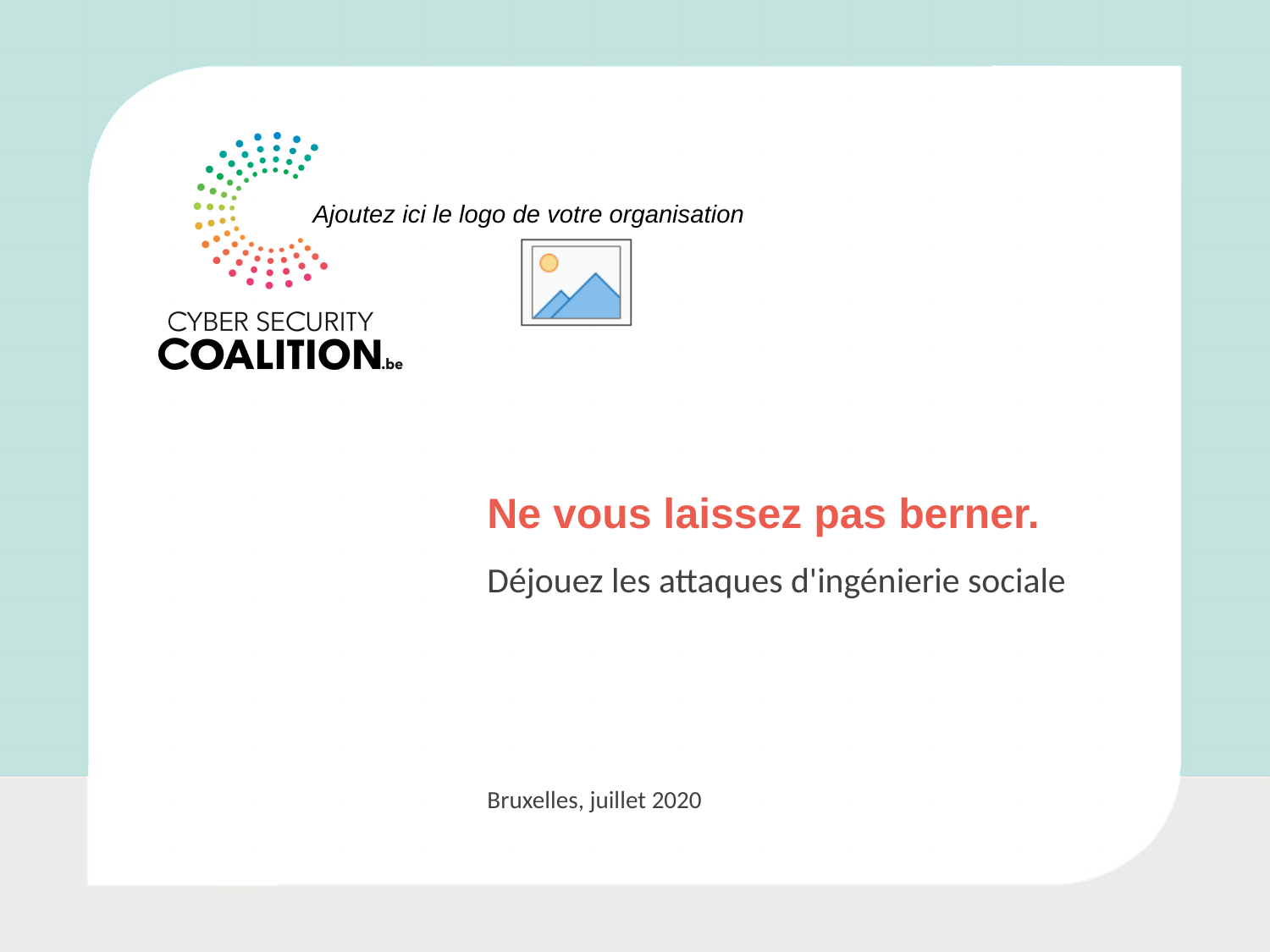

Ne vous laissez pas berner.
Déjouez les attaques d'ingénierie sociale
Bruxelles, juillet 2020